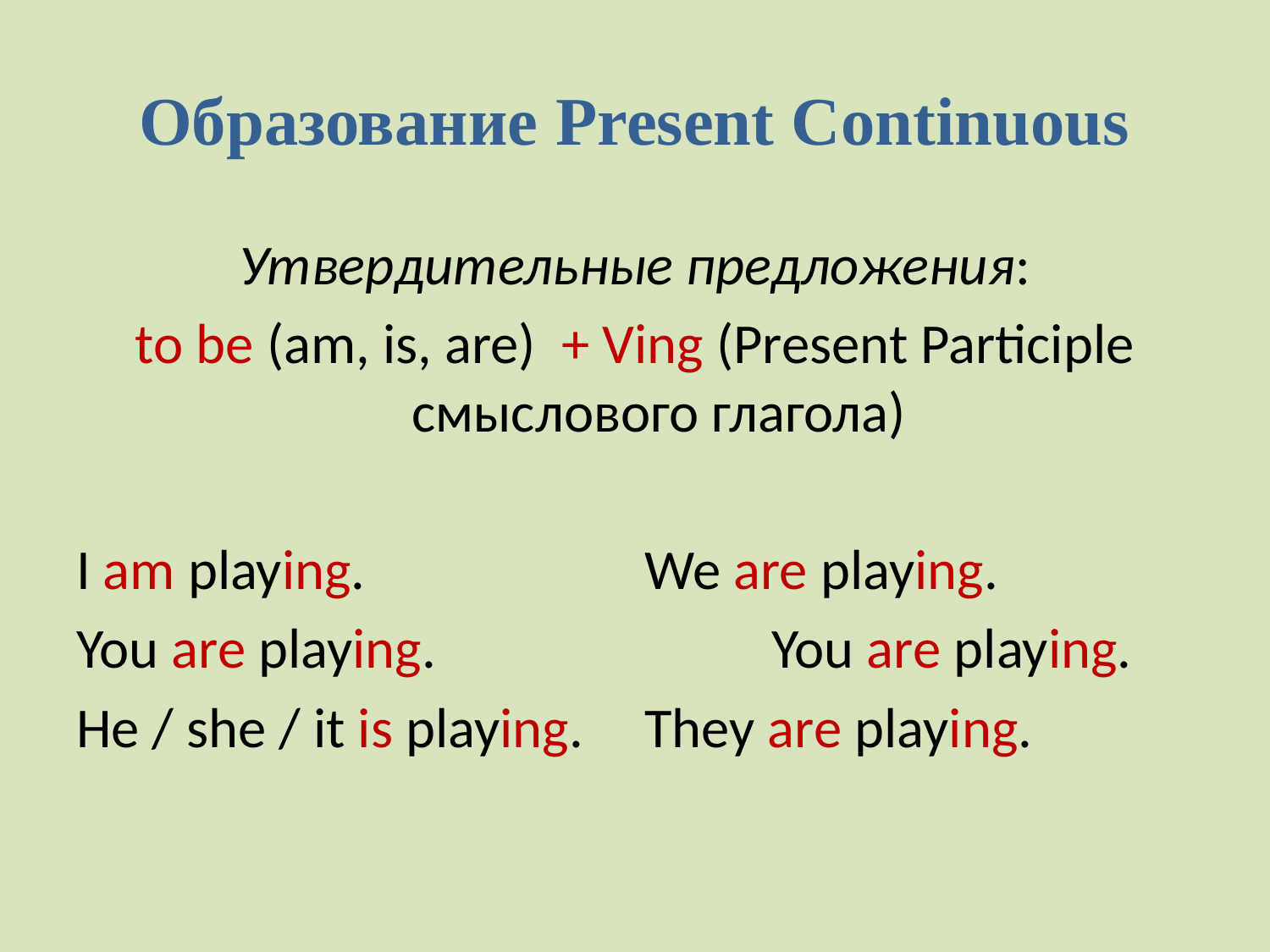

# Образование Present Continuous
Утвердительные предложения:
to be (am, is, are)  + Ving (Present Participle смыслового глагола)

I am playing.			 We are playing.
You are playing.	 		 You are playing.
He / she / it is playing.	 They are playing.